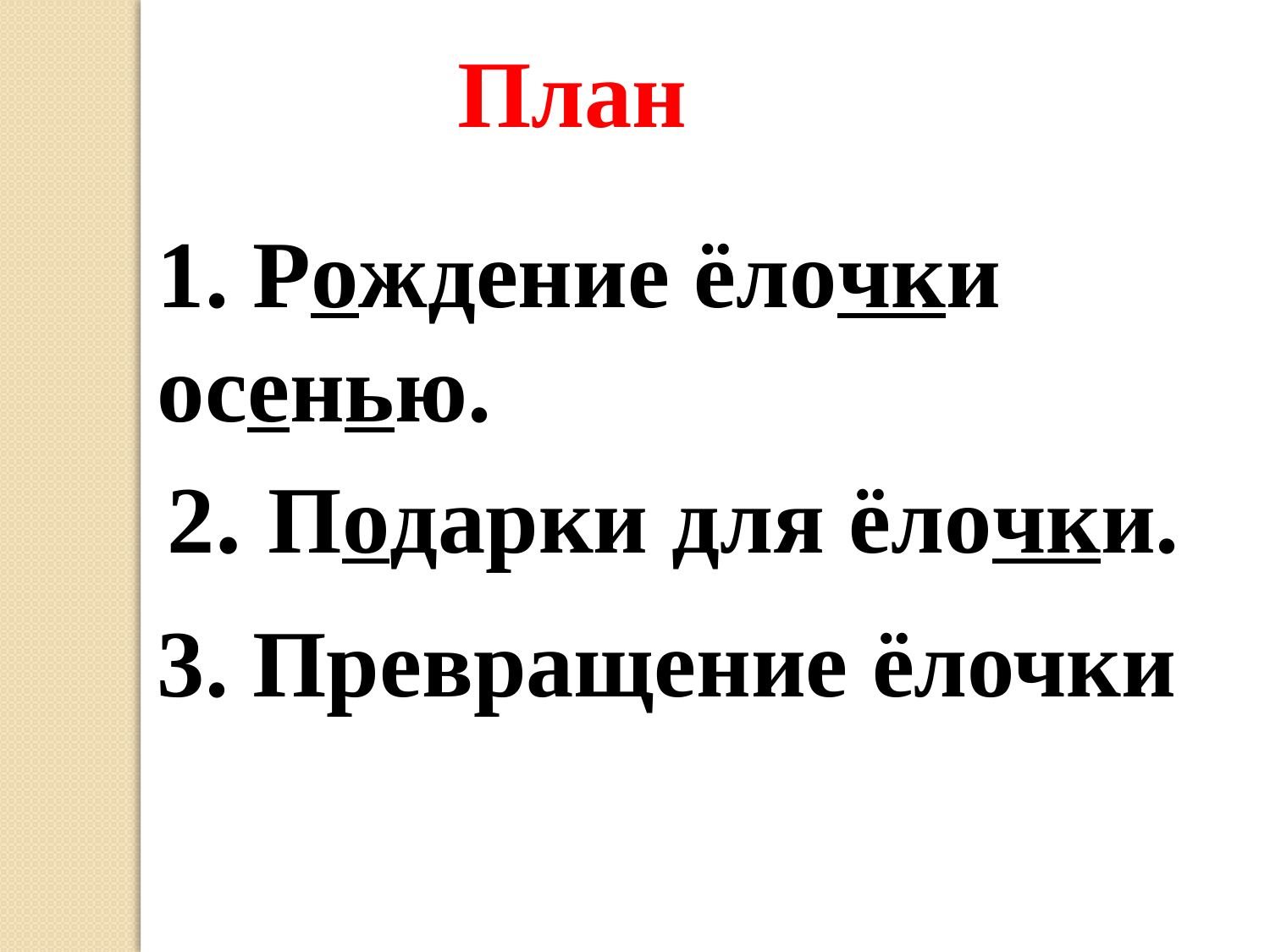

План
1. Рождение ёлочки осенью.
2. Подарки для ёлочки.
3. Превращение ёлочки